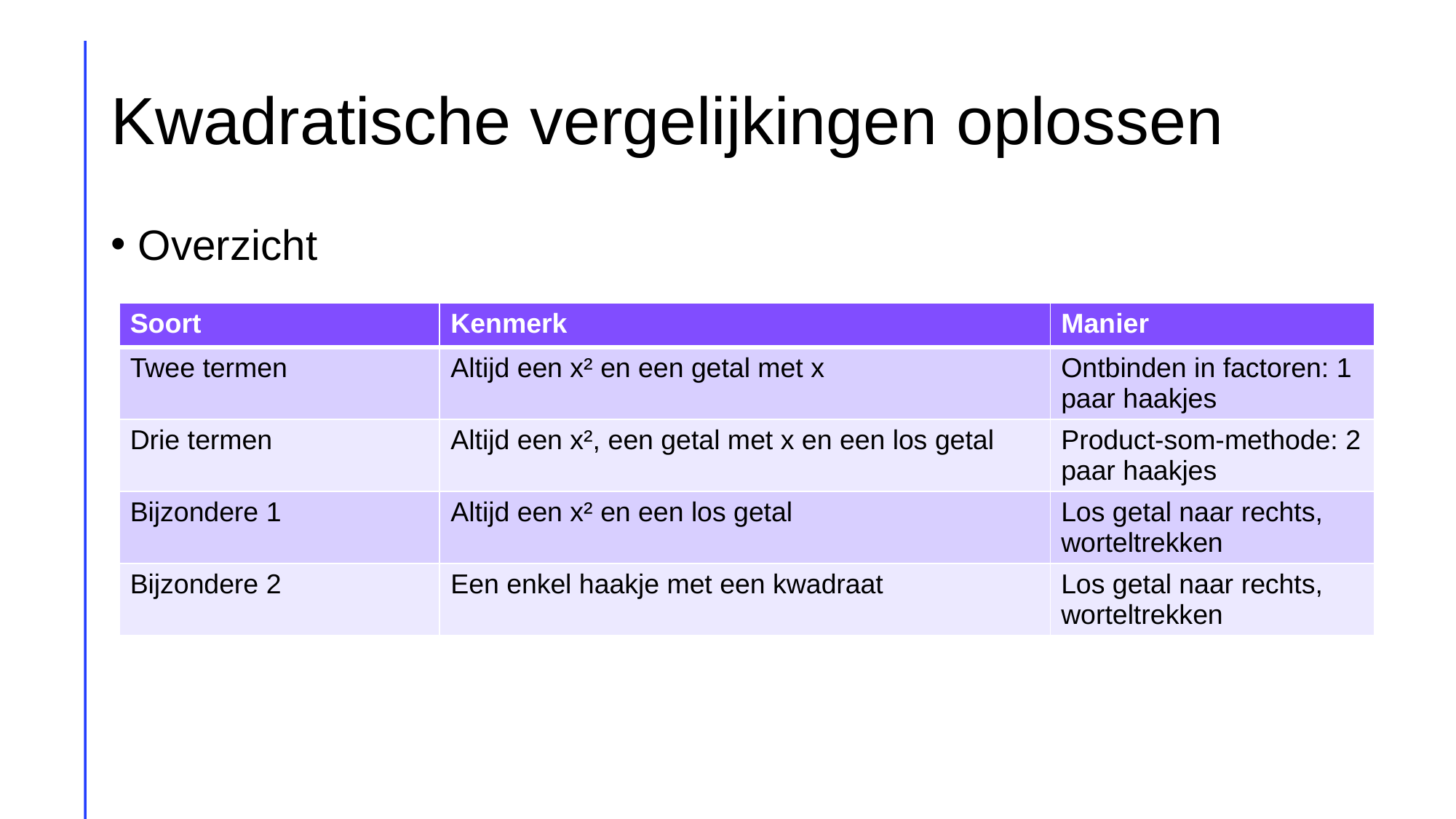

# Kwadratische vergelijkingen oplossen
Overzicht

| Soort | Kenmerk | Manier |
| --- | --- | --- |
| Twee termen | Altijd een x² en een getal met x | Ontbinden in factoren: 1 paar haakjes |
| Drie termen | Altijd een x², een getal met x en een los getal | Product-som-methode: 2 paar haakjes |
| Bijzondere 1 | Altijd een x² en een los getal | Los getal naar rechts, worteltrekken |
| Bijzondere 2 | Een enkel haakje met een kwadraat | Los getal naar rechts, worteltrekken |